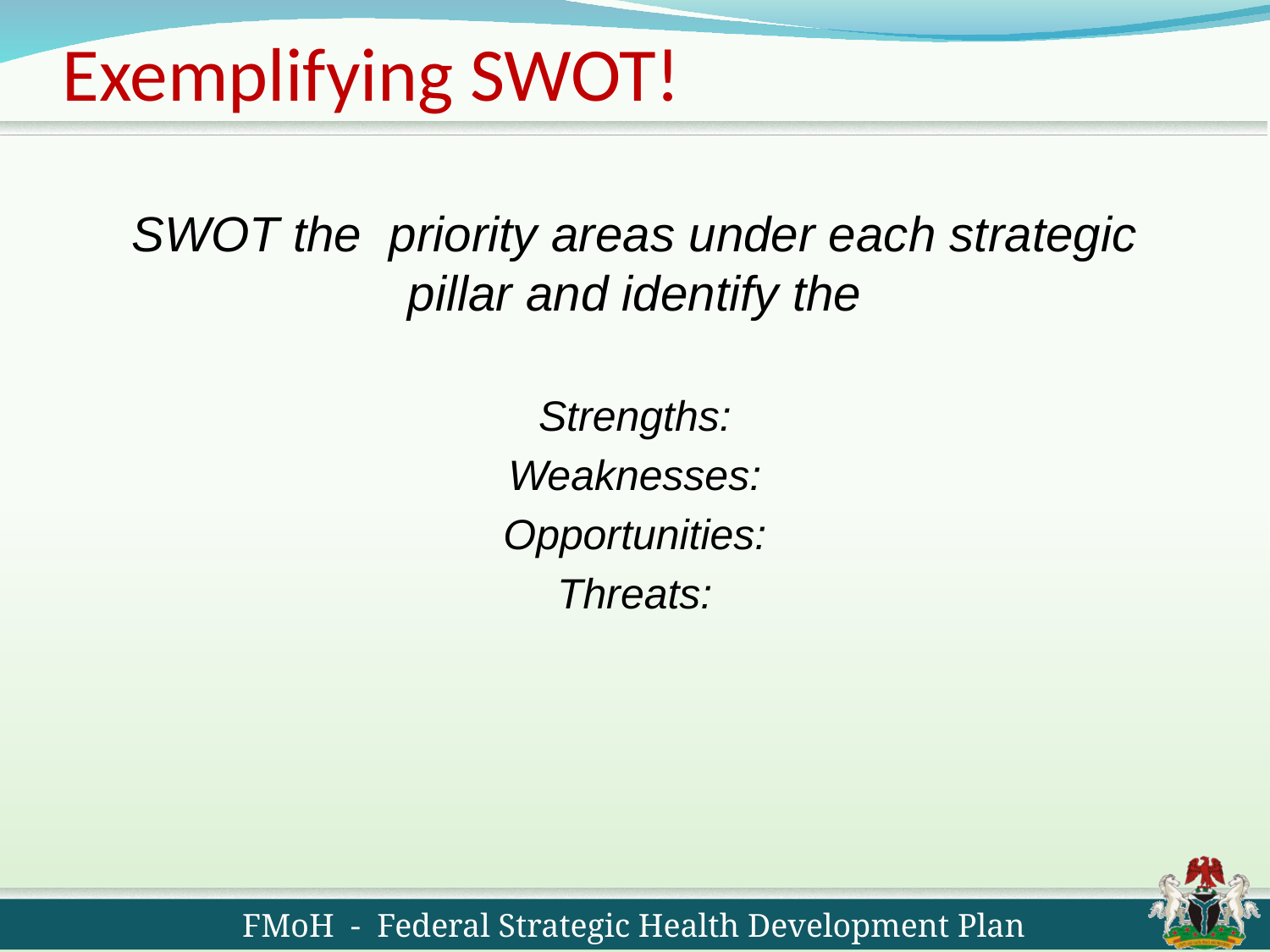

# Exemplifying SWOT!

SWOT the  priority areas under each strategic pillar and identify the

Strengths:
Weaknesses:
Opportunities:
Threats: